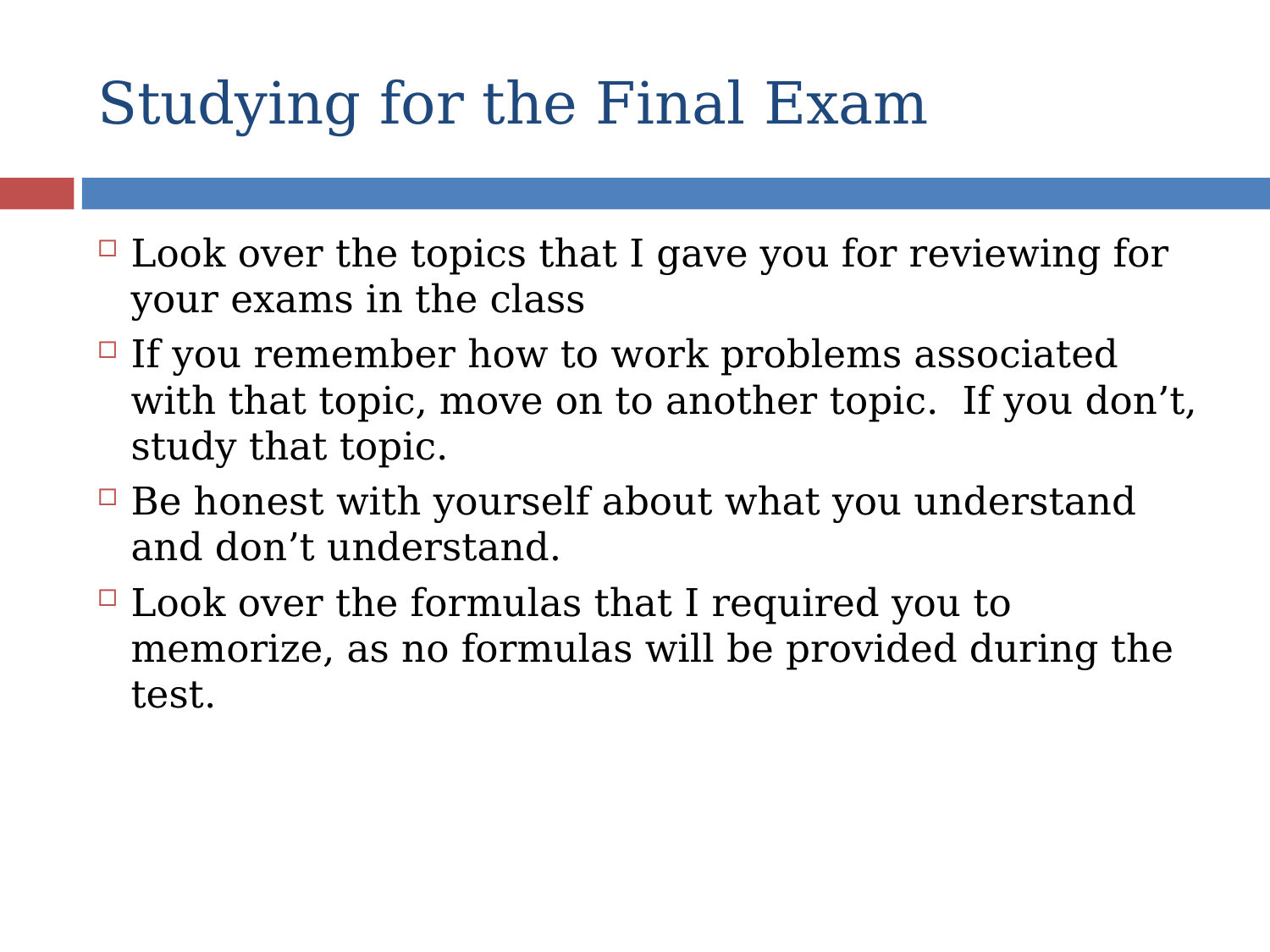

# Studying for the Final Exam
Look over the topics that I gave you for reviewing for your exams in the class
If you remember how to work problems associated with that topic, move on to another topic.  If you don’t, study that topic.
Be honest with yourself about what you understand and don’t understand.
Look over the formulas that I required you to memorize, as no formulas will be provided during the test.